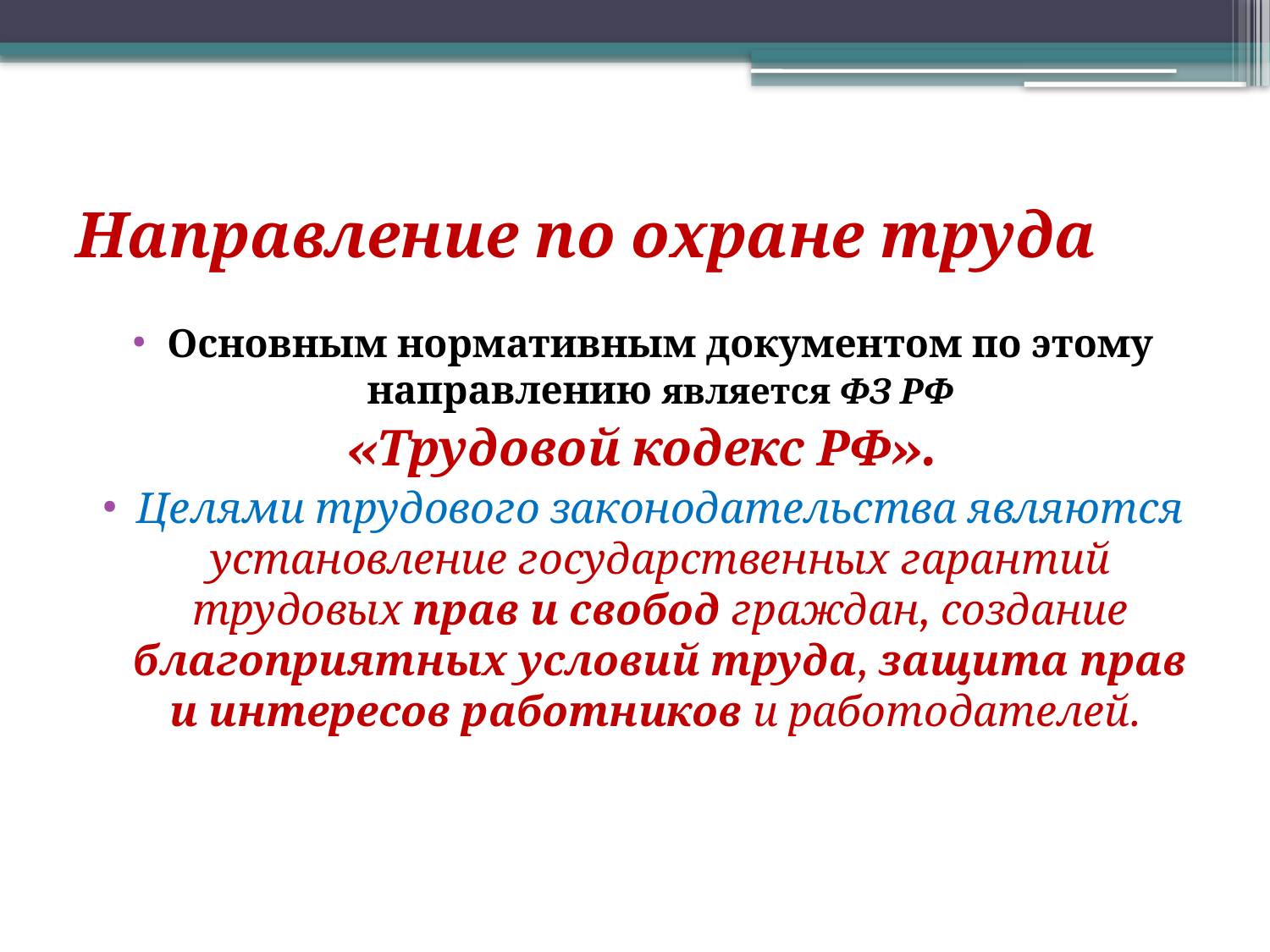

# Направление по охране труда
Основным нормативным документом по этому направлению является ФЗ РФ
«Трудовой кодекс РФ».
Целями трудового законодательства являются установление государственных гарантий трудовых прав и свобод граждан, создание благоприятных условий труда, защита прав и интересов работников и работодателей.